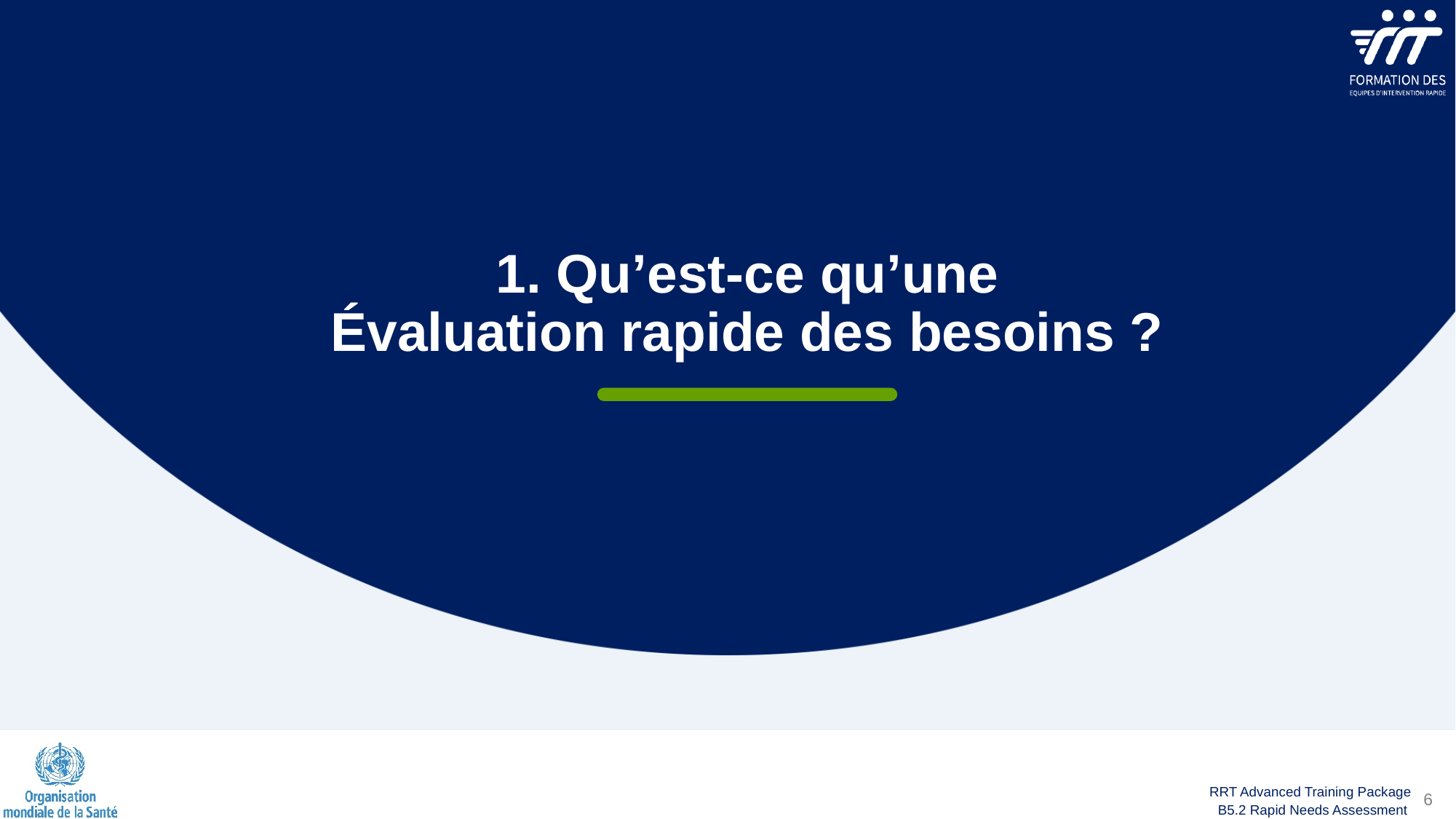

1. Qu’est-ce qu’une
Évaluation rapide des besoins ?